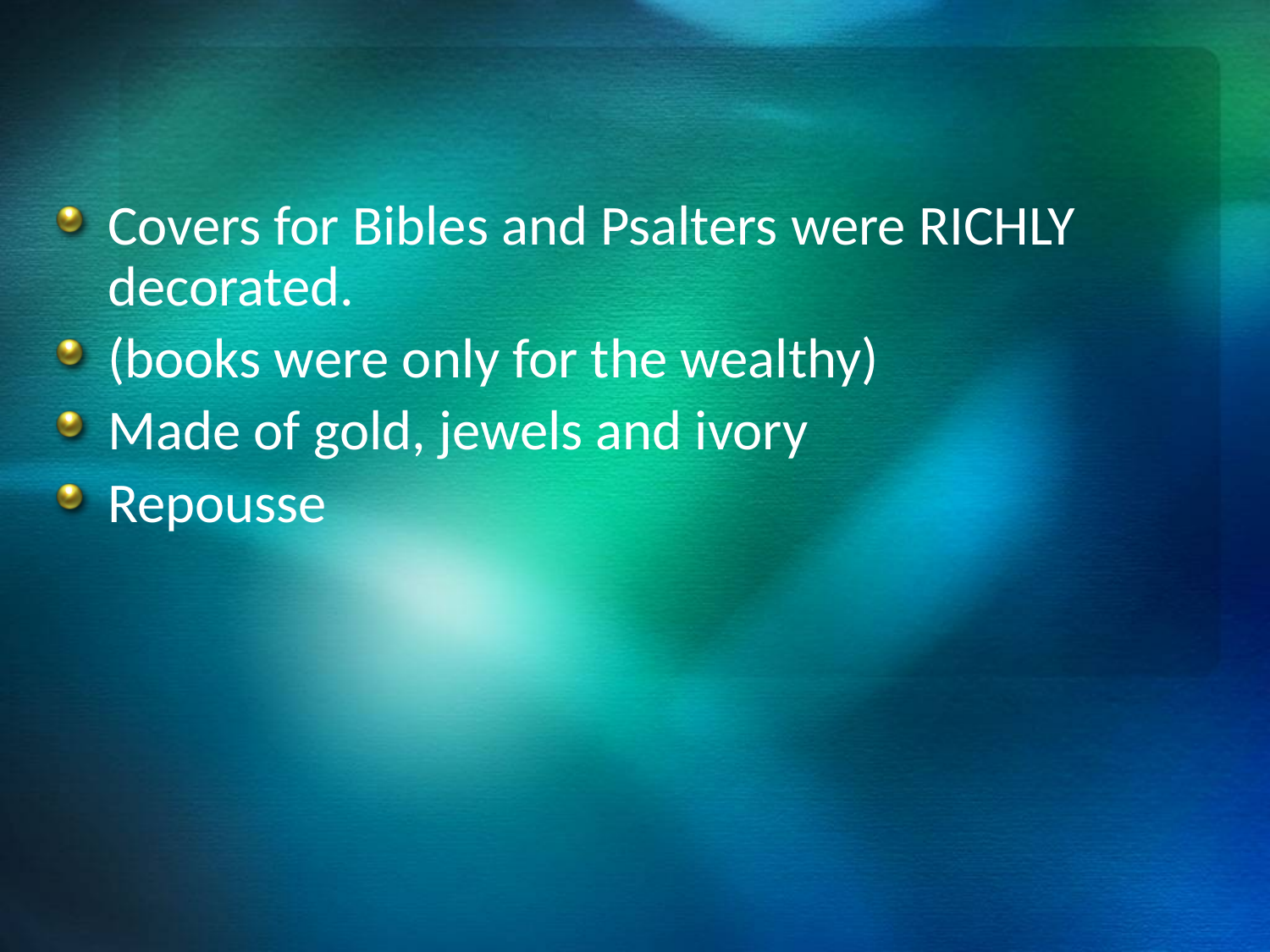

#
Covers for Bibles and Psalters were RICHLY decorated.
(books were only for the wealthy)
Made of gold, jewels and ivory
Repousse